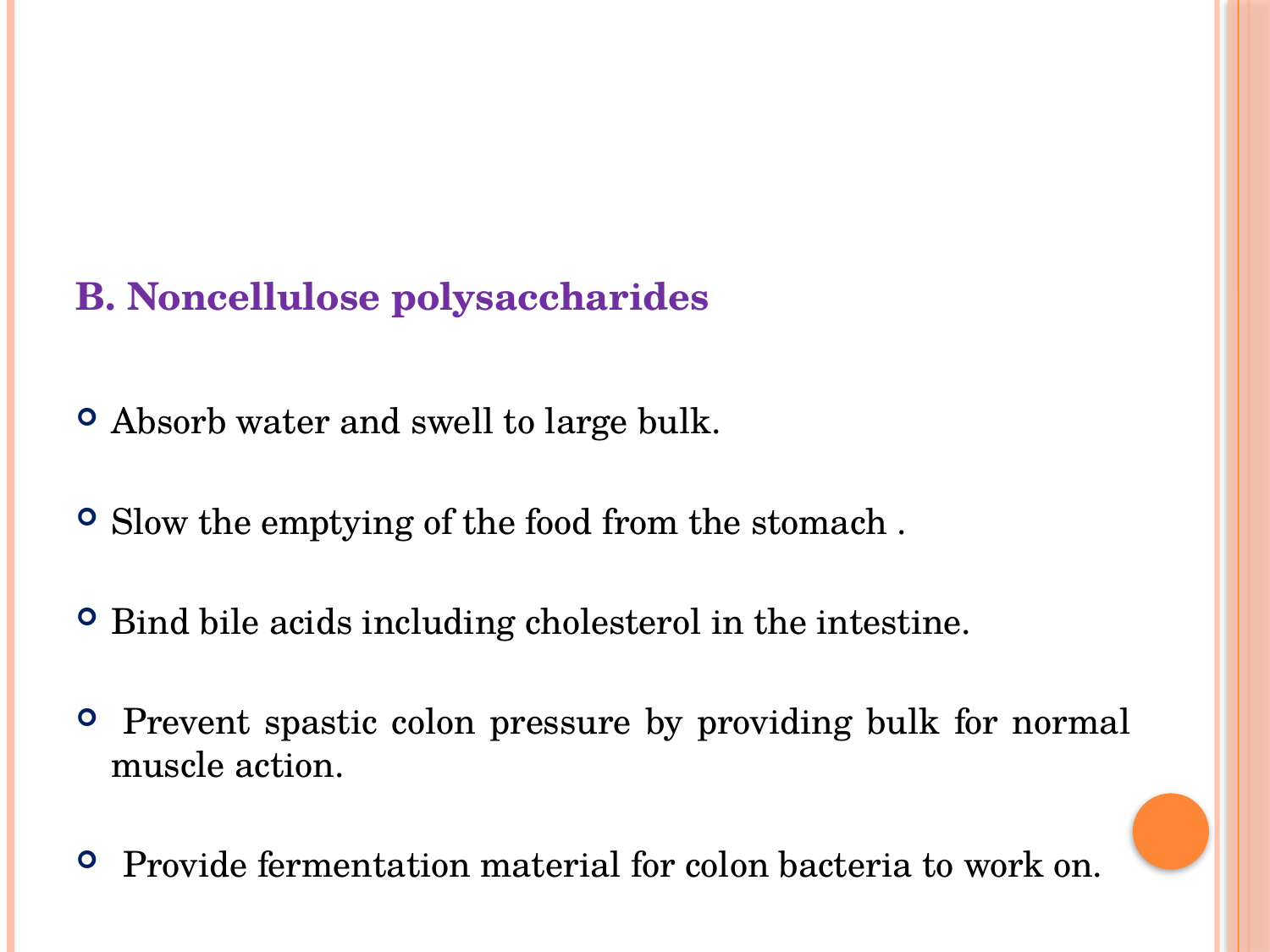

#

B. Noncellulose polysaccharides
Absorb water and swell to large bulk.

Slow the emptying of the food from the stomach .

Bind bile acids including cholesterol in the intestine.

 Prevent spastic colon pressure by providing bulk for normal muscle action.

 Provide fermentation material for colon bacteria to work on.